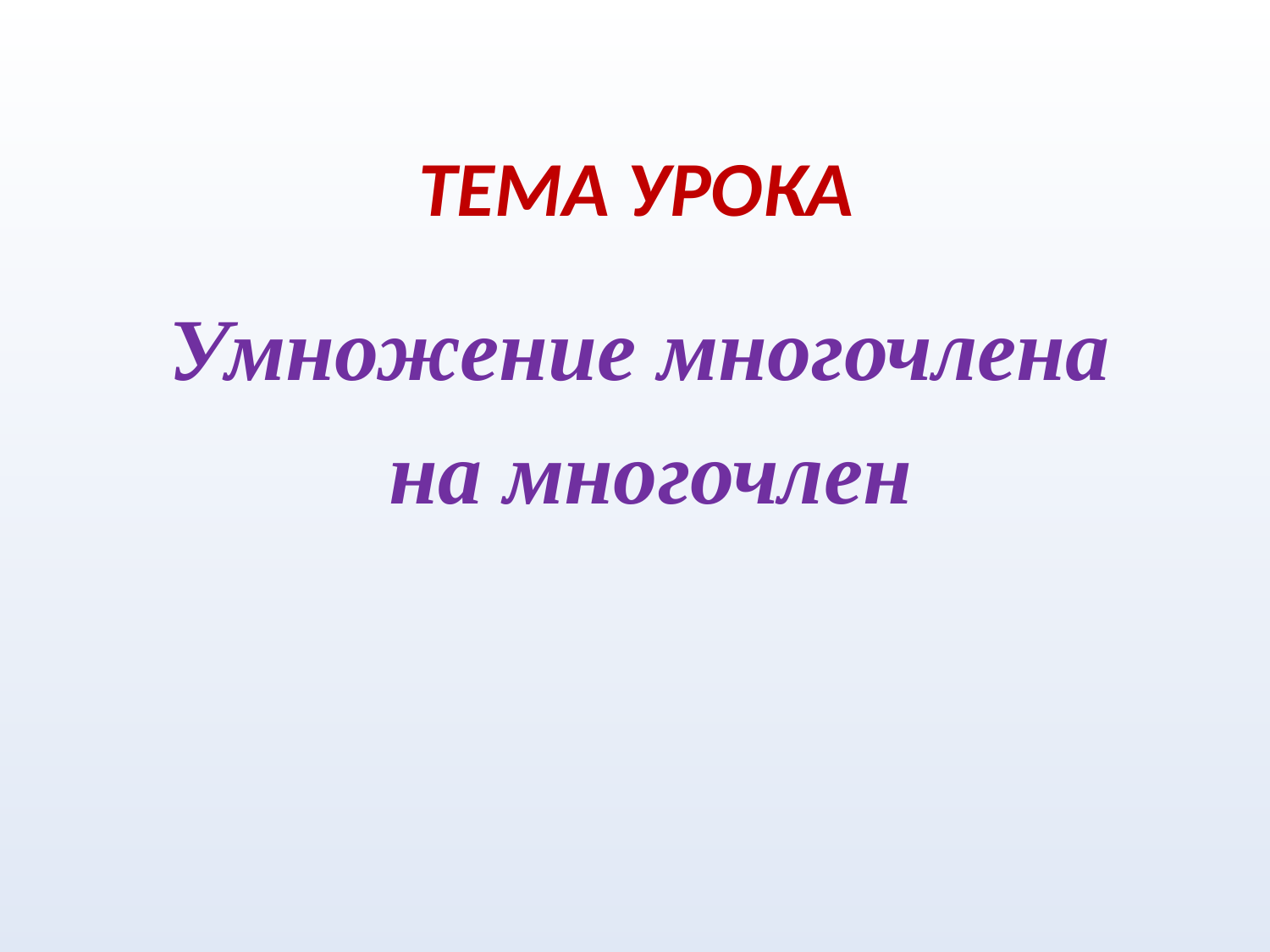

# ТЕМА УРОКА
Умножение многочлена
 на многочлен